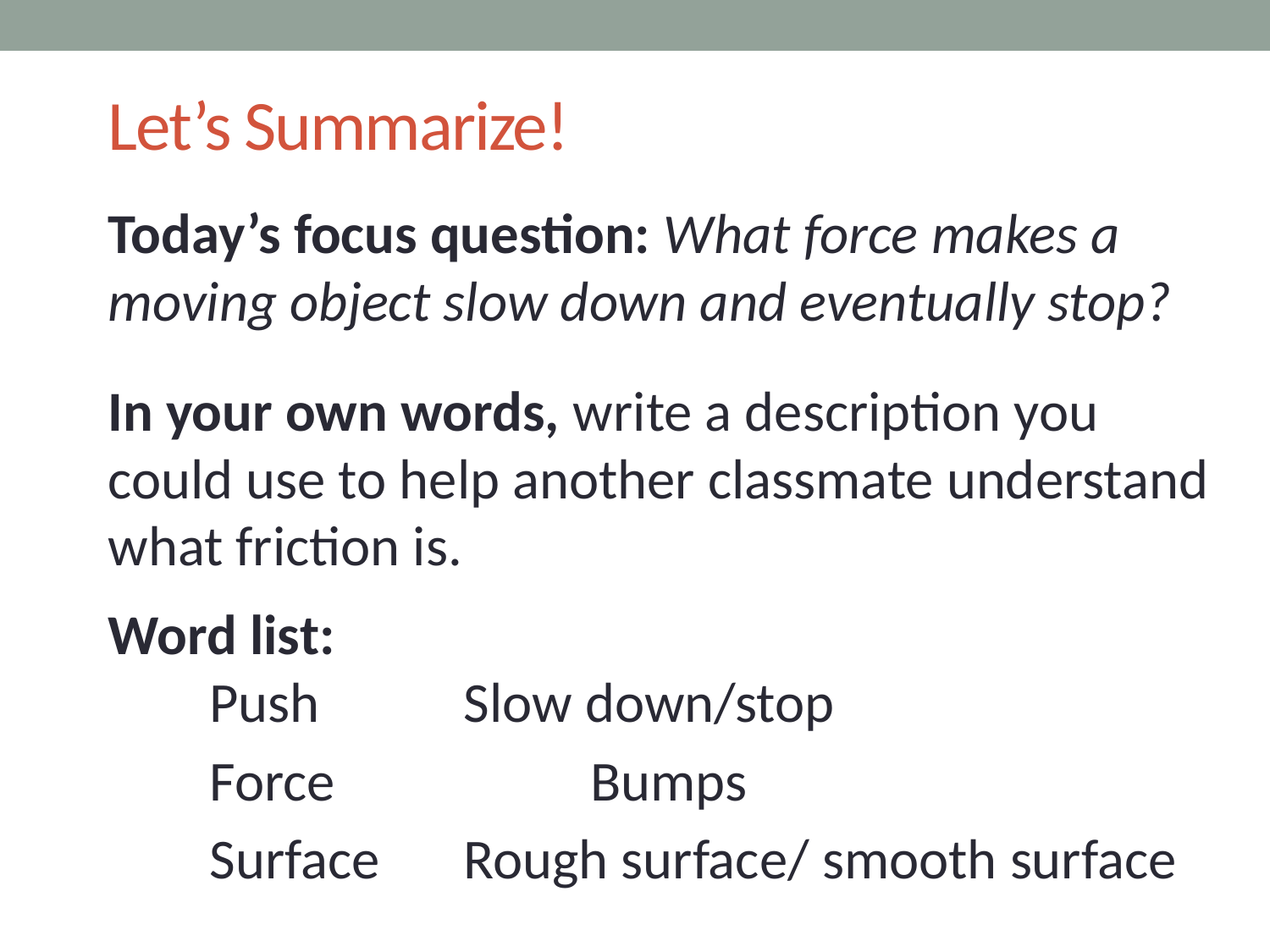

# Let’s Summarize!
Today’s focus question: What force makes a moving object slow down and eventually stop?
In your own words, write a description you could use to help another classmate understand what friction is.
Word list:
Push	       	Slow down/stop
Force 		Bumps
Surface	Rough surface/ smooth surface